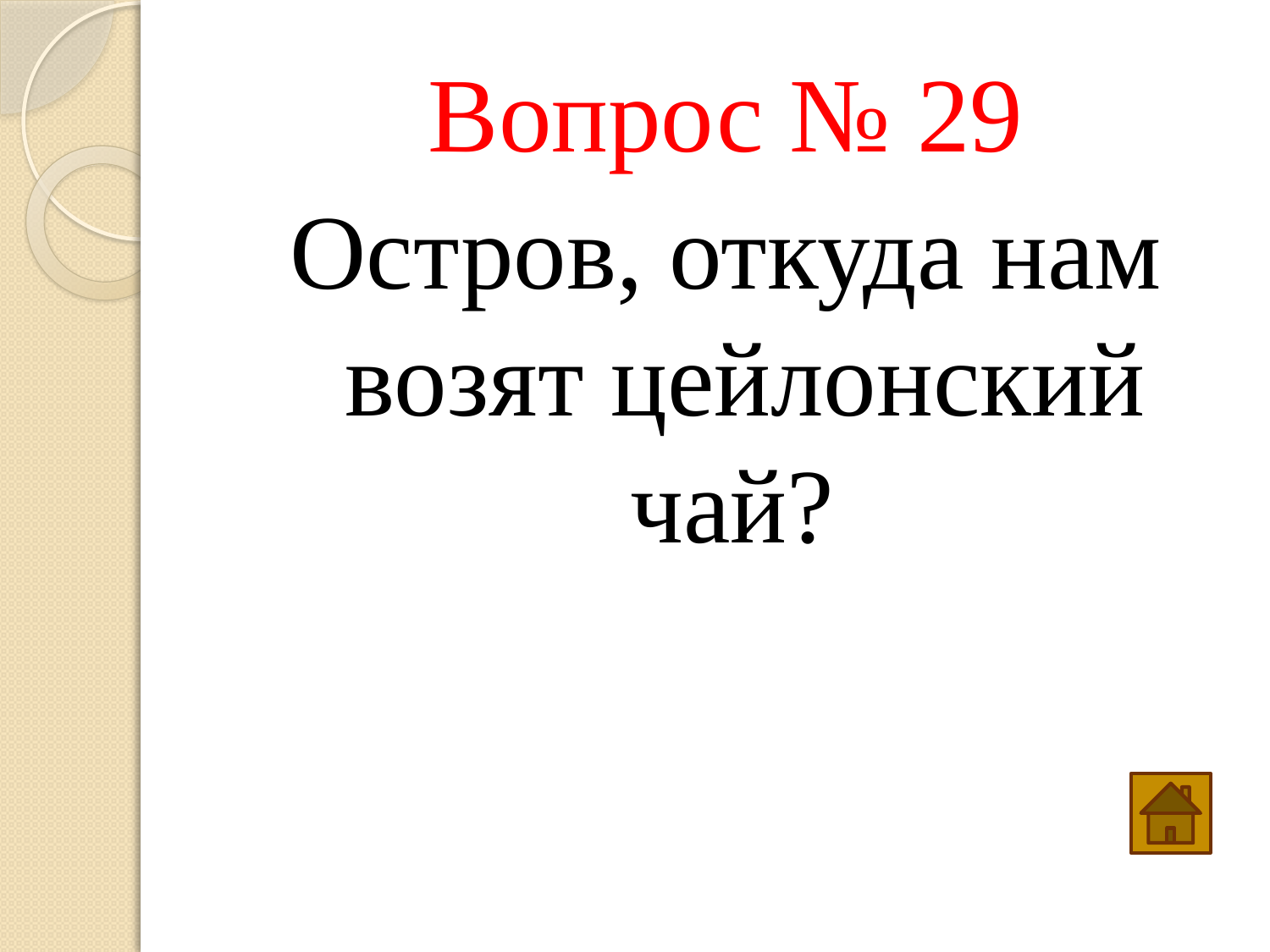

Вопрос № 29
Остров, откуда нам возят цейлонский чай?